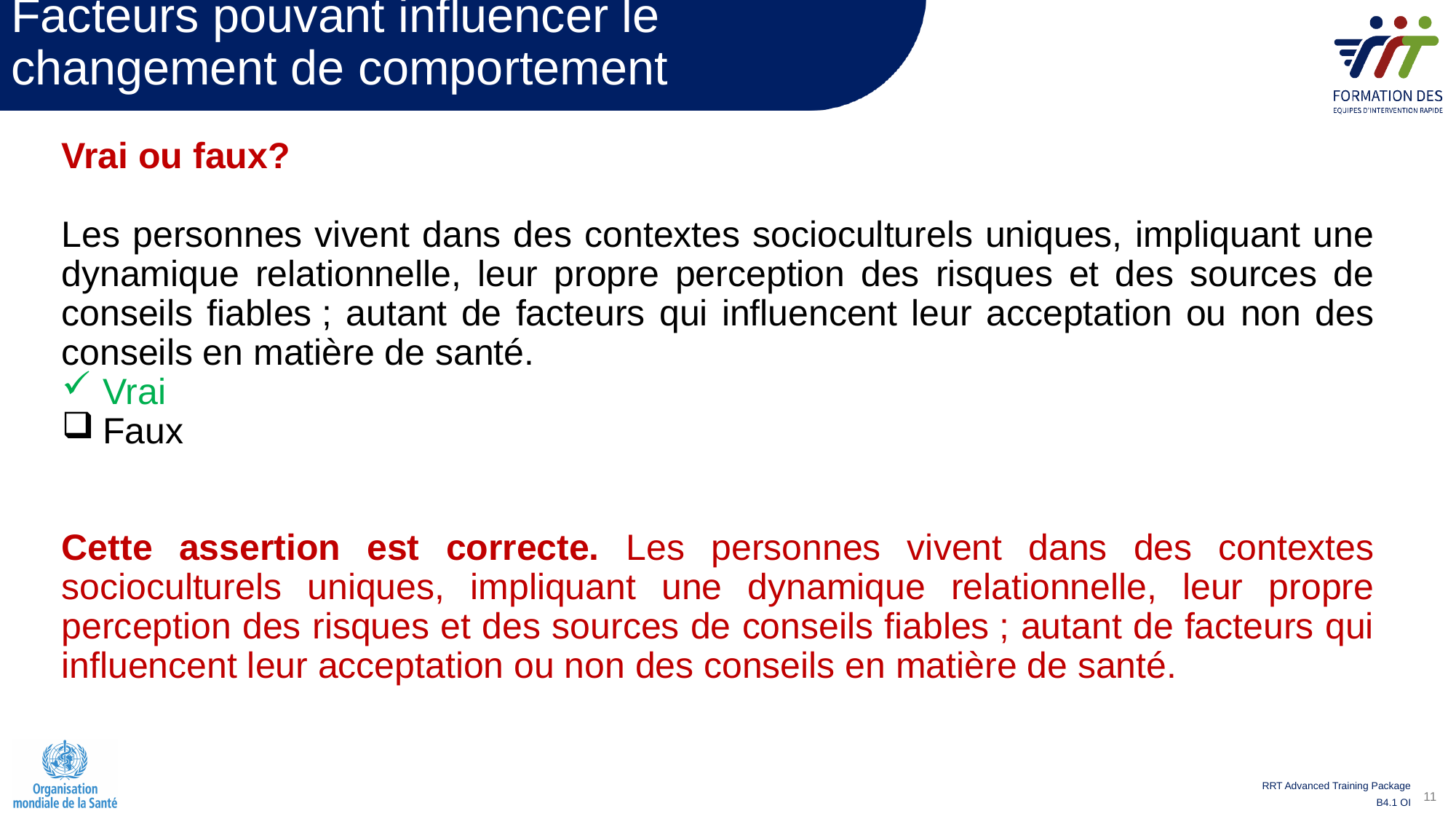

Facteurs pouvant influencer le changement de comportement
Vrai ou faux?

Les personnes vivent dans des contextes socioculturels uniques, impliquant une dynamique relationnelle, leur propre perception des risques et des sources de conseils fiables ; autant de facteurs qui influencent leur acceptation ou non des conseils en matière de santé.
Vrai
Faux
Cette assertion est correcte. Les personnes vivent dans des contextes socioculturels uniques, impliquant une dynamique relationnelle, leur propre perception des risques et des sources de conseils fiables ; autant de facteurs qui influencent leur acceptation ou non des conseils en matière de santé.